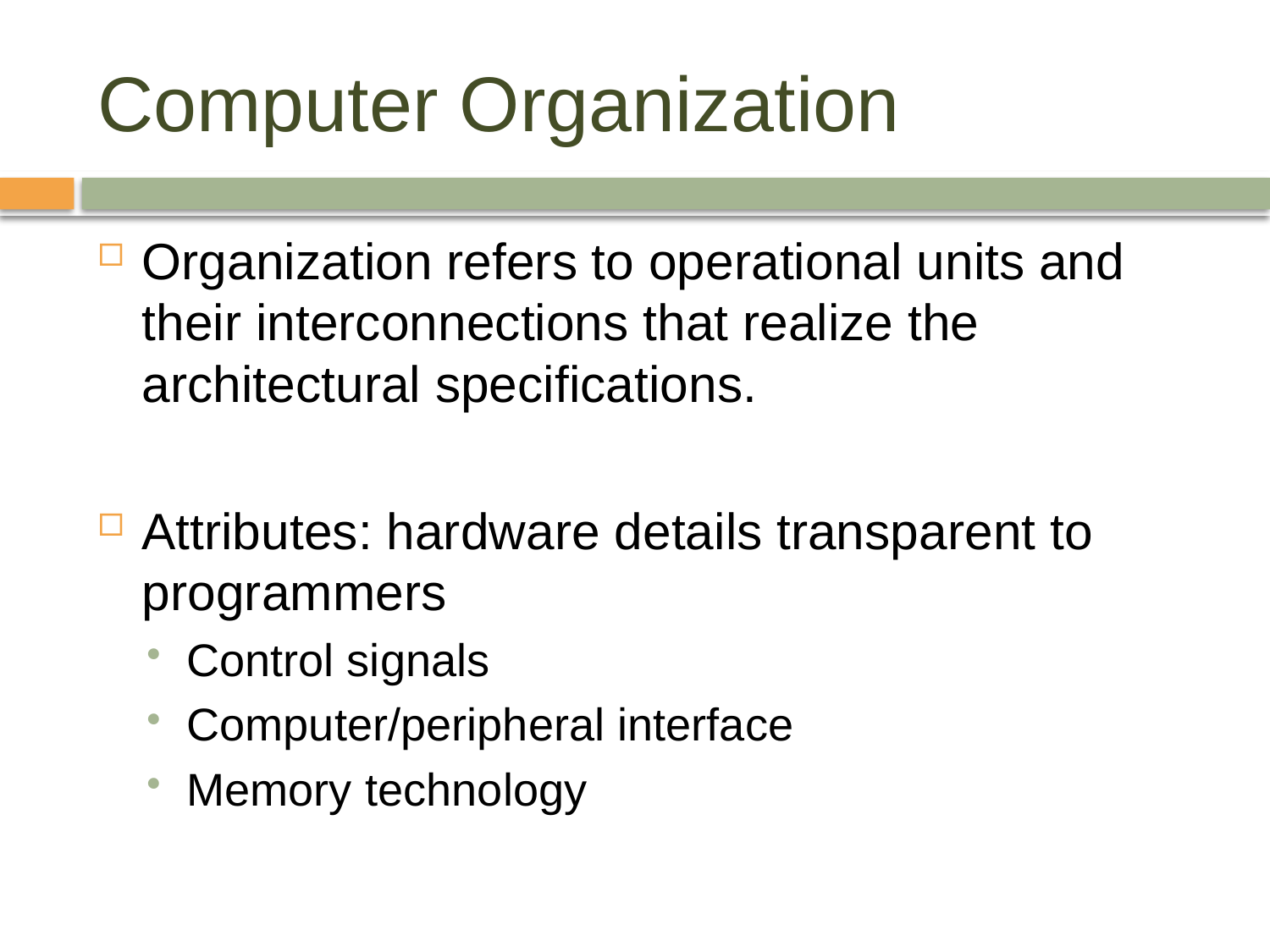

# Computer Organization
Organization refers to operational units and their interconnections that realize the architectural specifications.

Attributes: hardware details transparent to programmers
Control signals
Computer/peripheral interface
Memory technology